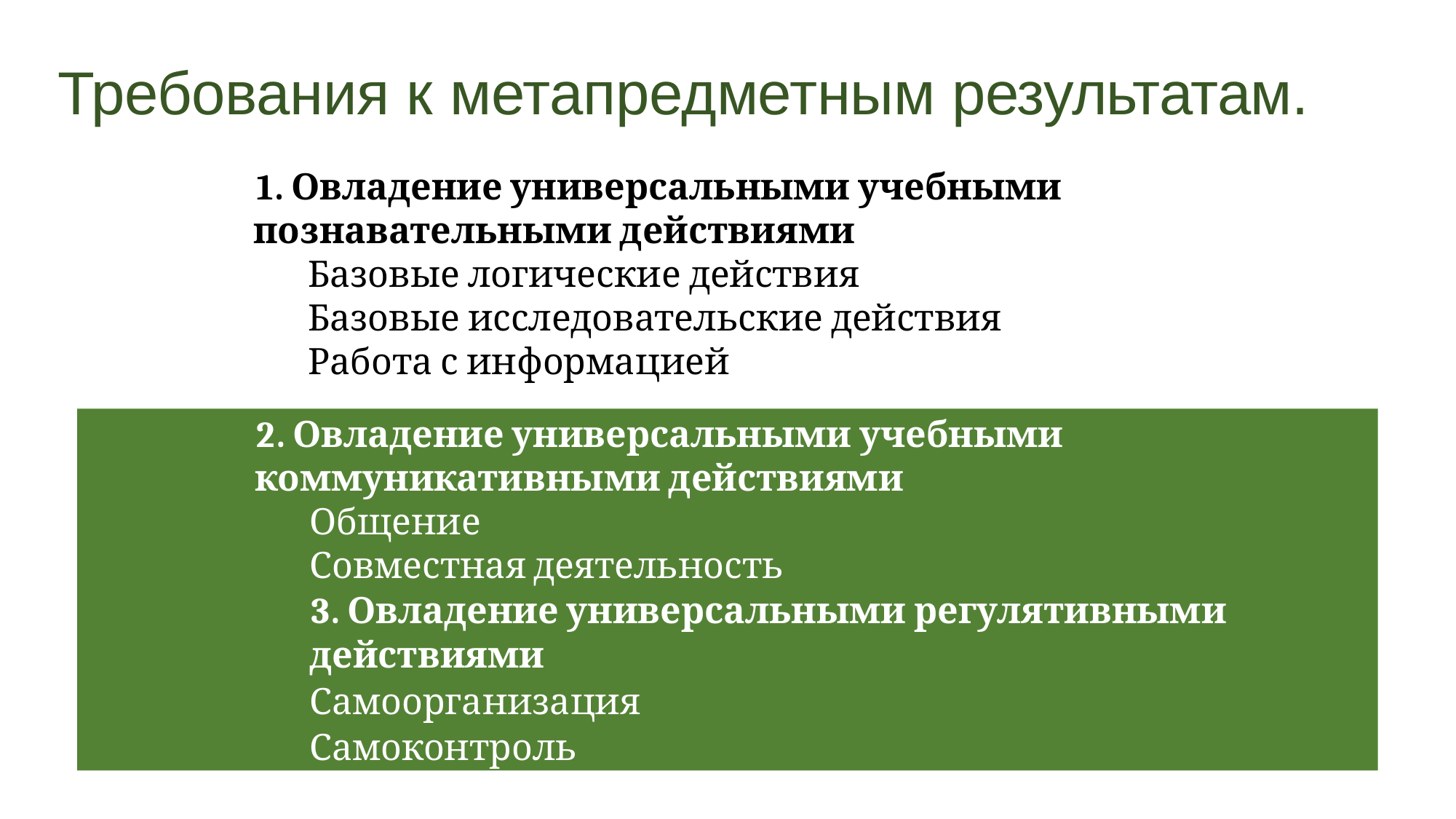

Требования к метапредметным результатам.
1. Овладение универсальными учебными познавательными действиями
Базовые логические действия
Базовые исследовательские действия
Работа с информацией

2. Овладение универсальными учебными коммуникативными действиями
Общение
Совместная деятельность
3. Овладение универсальными регулятивными действиями
Самоорганизация
Самоконтроль